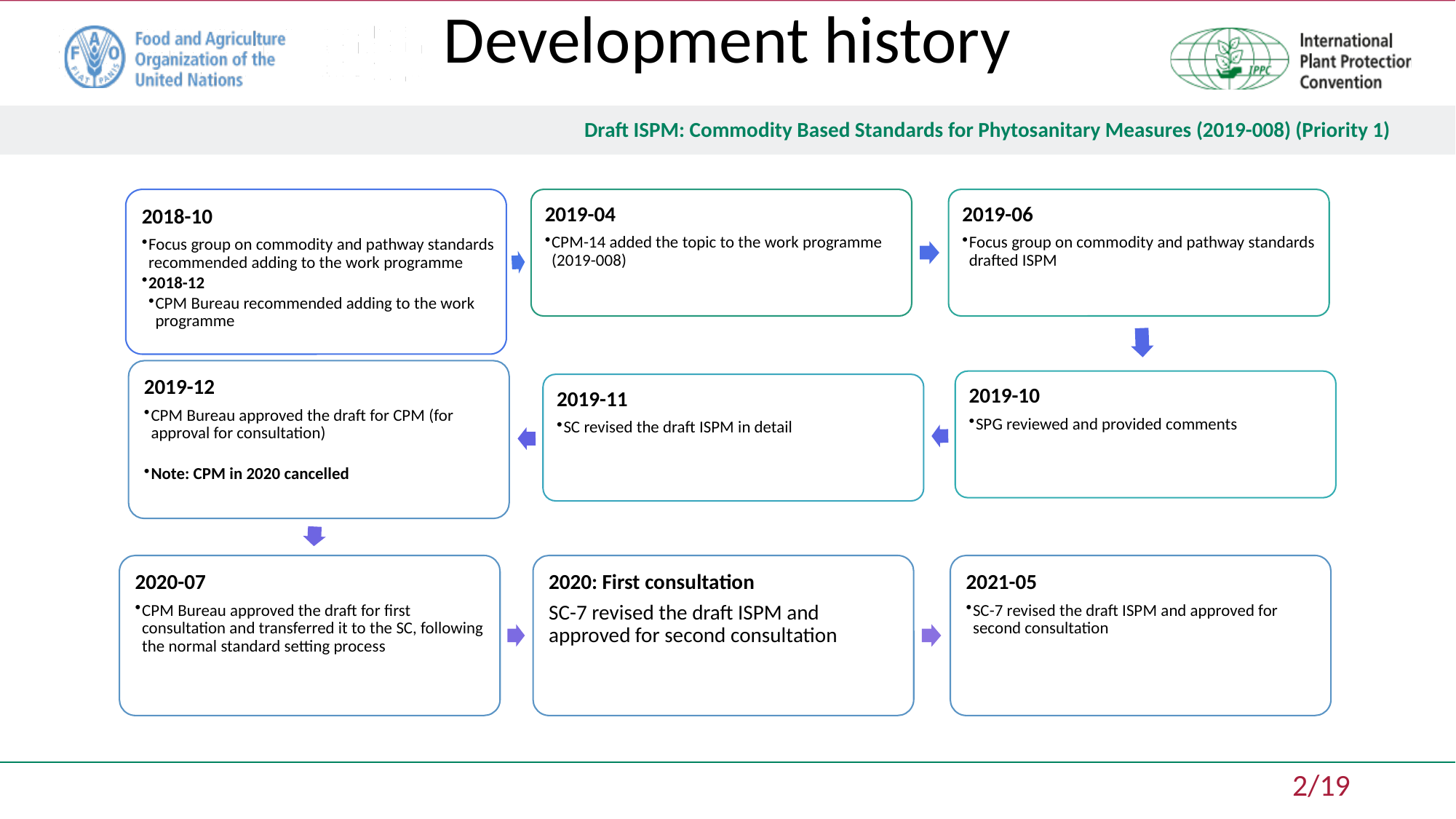

# Development history
2018-10
Focus group on commodity and pathway standards recommended adding to the work programme
2018-12
CPM Bureau recommended adding to the work programme

2019-04
CPM-14 added the topic to the work programme (2019-008)

2019-06
Focus group on commodity and pathway standards drafted ISPM

2019-10
SPG reviewed and provided comments

2019-11
SC revised the draft ISPM in detail

2019-12
CPM Bureau approved the draft for CPM (for approval for consultation)

Note: CPM in 2020 cancelled

2020-07
CPM Bureau approved the draft for first consultation and transferred it to the SC, following the normal standard setting process

2020: First consultation
SC-7 revised the draft ISPM and approved for second consultation

2021-05
SC-7 revised the draft ISPM and approved for second consultation